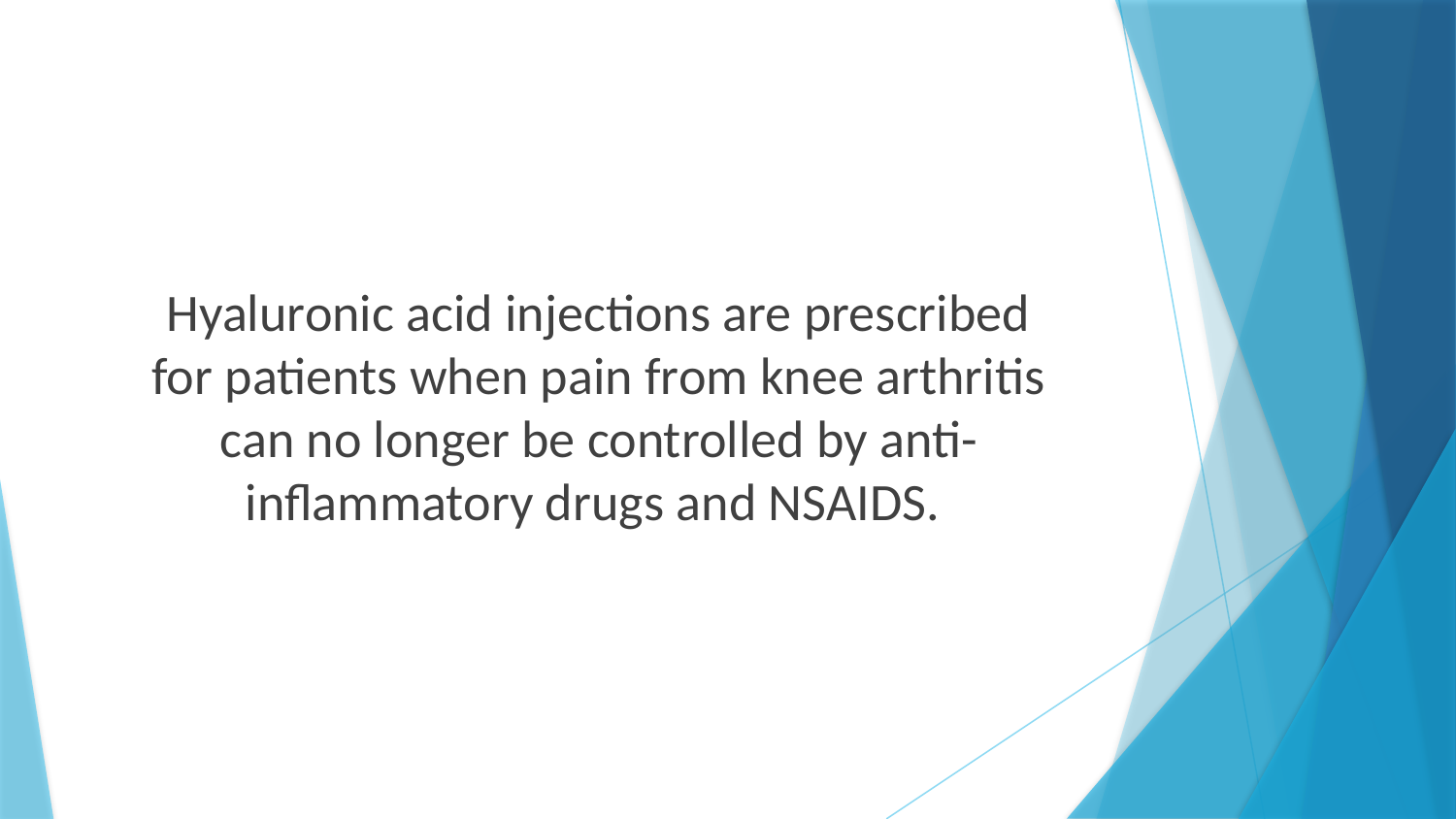

Hyaluronic acid injections are prescribed
for patients when pain from knee arthritis
can no longer be controlled by anti-inflammatory drugs and NSAIDS.